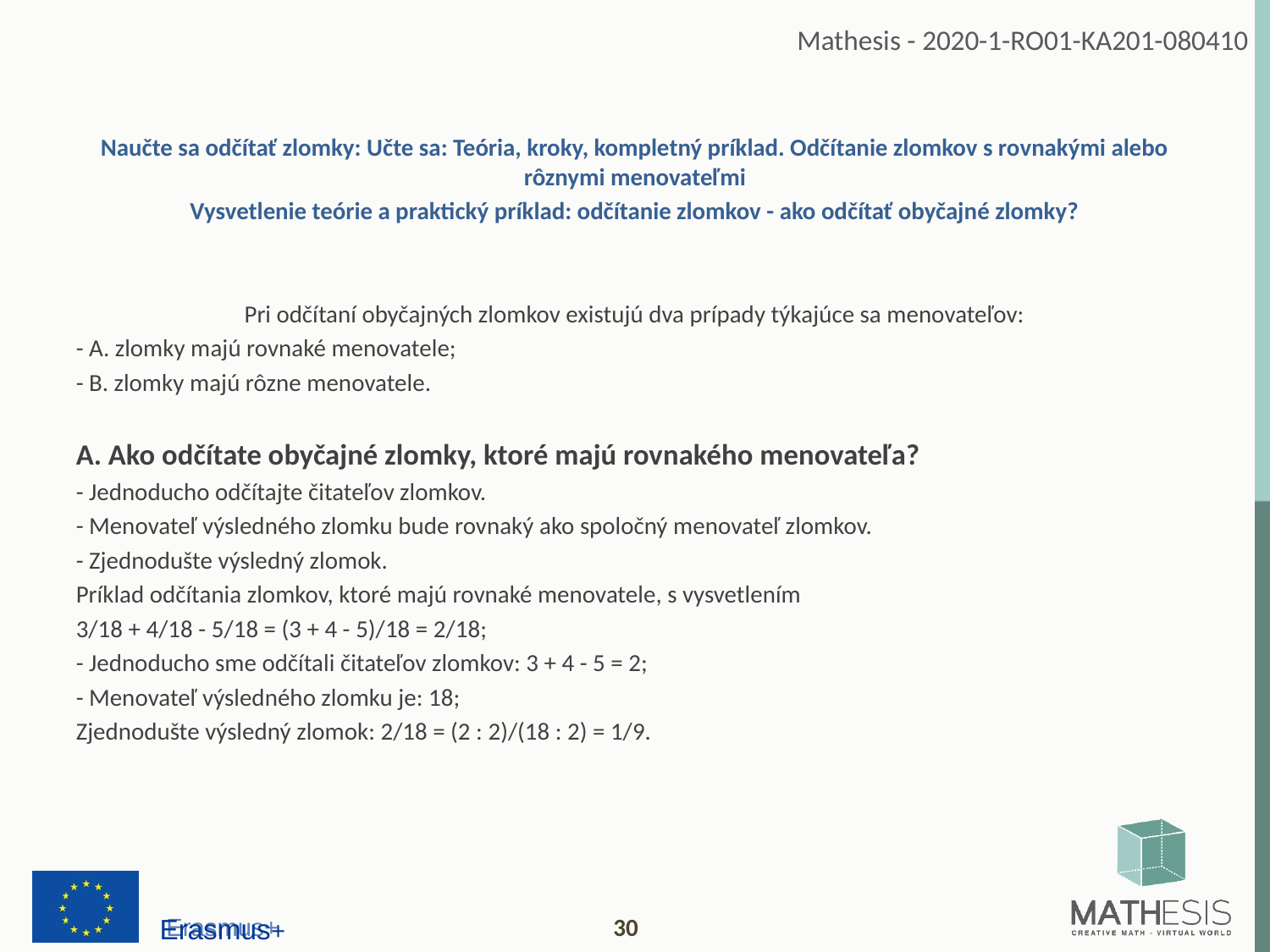

Naučte sa odčítať zlomky: Učte sa: Teória, kroky, kompletný príklad. Odčítanie zlomkov s rovnakými alebo rôznymi menovateľmi
Vysvetlenie teórie a praktický príklad: odčítanie zlomkov - ako odčítať obyčajné zlomky?

Pri odčítaní obyčajných zlomkov existujú dva prípady týkajúce sa menovateľov:
- A. zlomky majú rovnaké menovatele;
- B. zlomky majú rôzne menovatele.

A. Ako odčítate obyčajné zlomky, ktoré majú rovnakého menovateľa?
- Jednoducho odčítajte čitateľov zlomkov.
- Menovateľ výsledného zlomku bude rovnaký ako spoločný menovateľ zlomkov.
- Zjednodušte výsledný zlomok.
Príklad odčítania zlomkov, ktoré majú rovnaké menovatele, s vysvetlením
3/18 + 4/18 - 5/18 = (3 + 4 - 5)/18 = 2/18;
- Jednoducho sme odčítali čitateľov zlomkov: 3 + 4 - 5 = 2;
- Menovateľ výsledného zlomku je: 18;
Zjednodušte výsledný zlomok: 2/18 = (2 : 2)/(18 : 2) = 1/9.